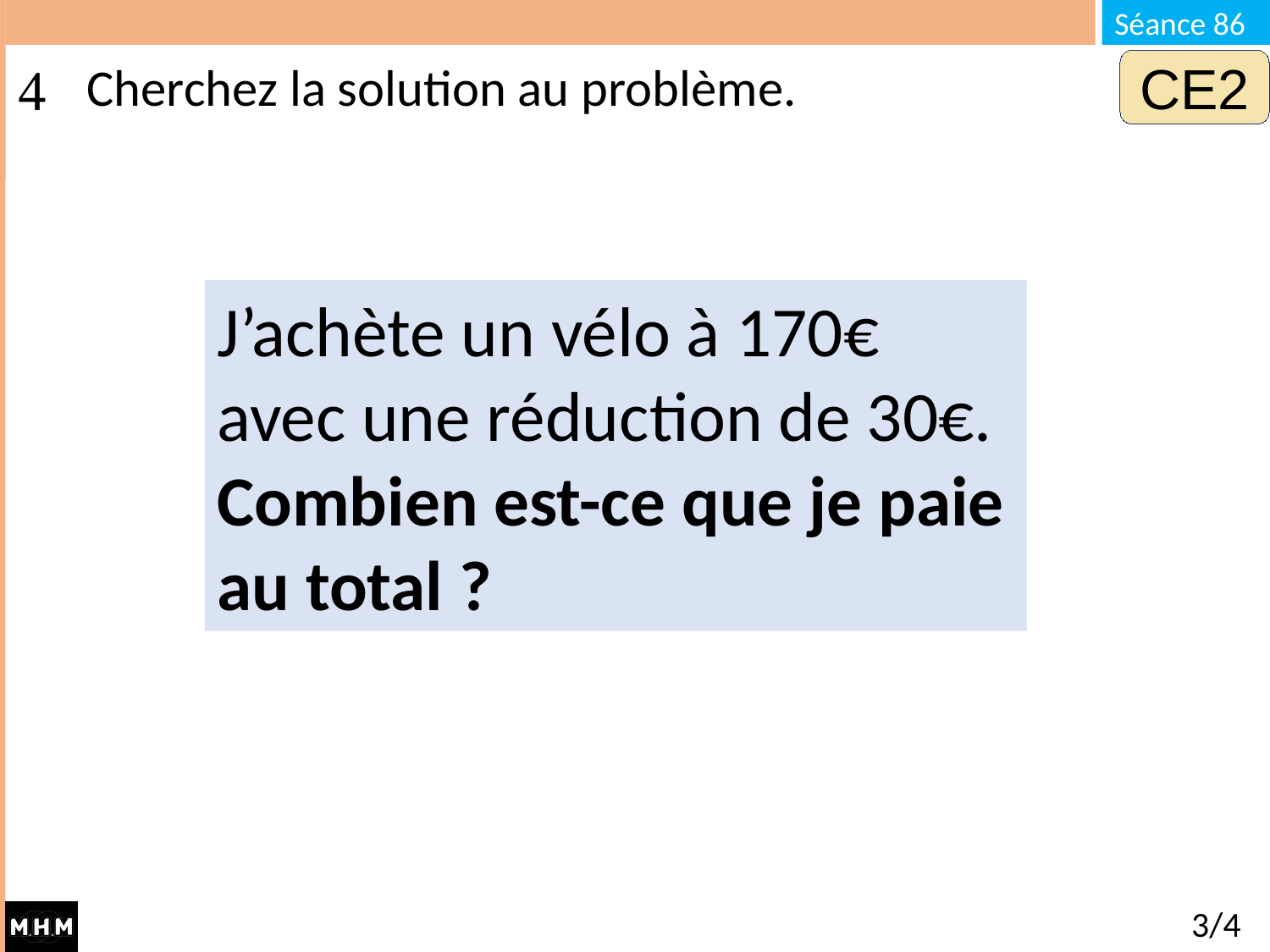

# Cherchez la solution au problème.
CE2
J’achète un vélo à 170€ avec une réduction de 30€.
Combien est-ce que je paie au total ?
3/4